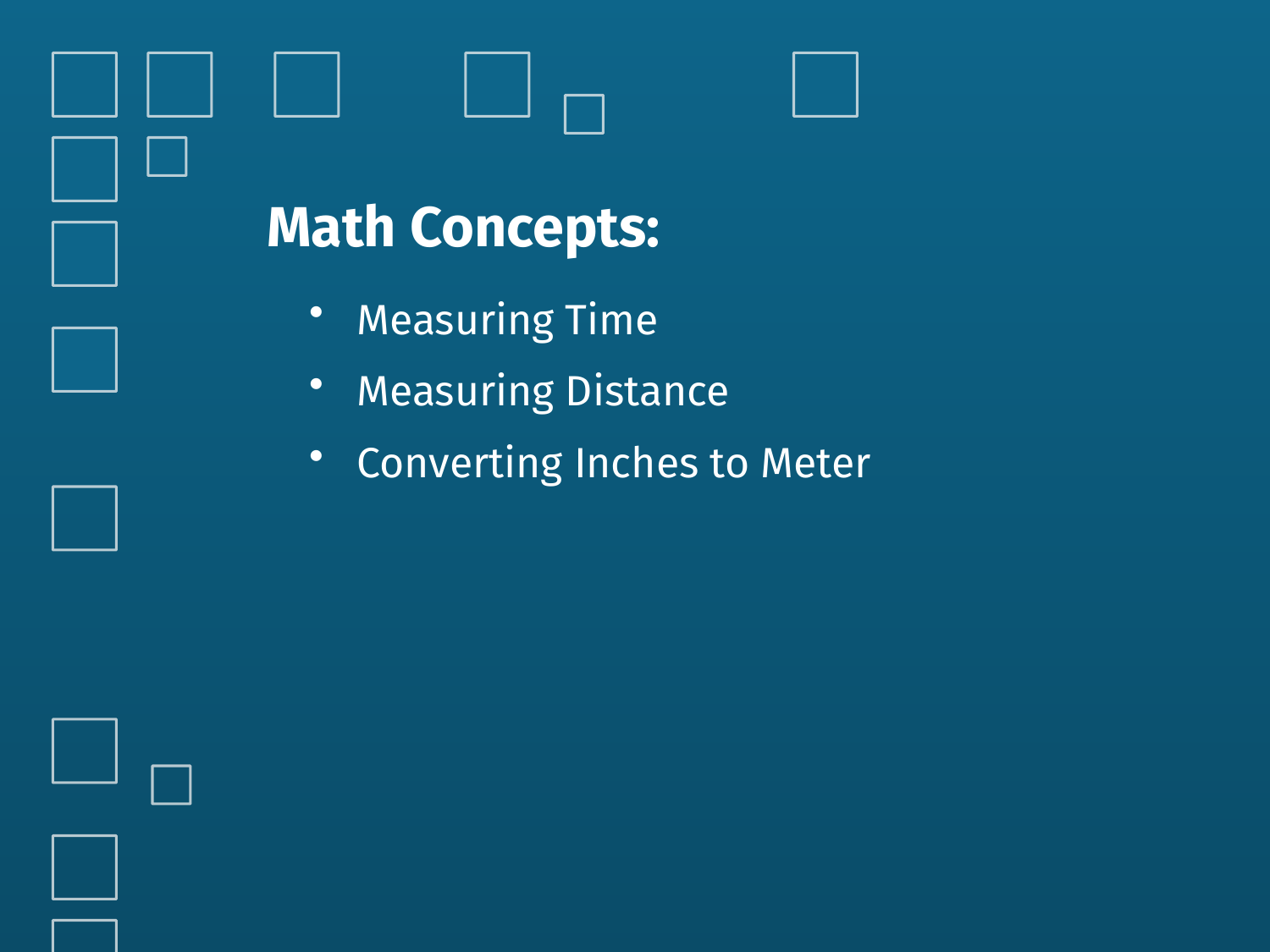

# Math Concepts:
Measuring Time
Measuring Distance
Converting Inches to Meter